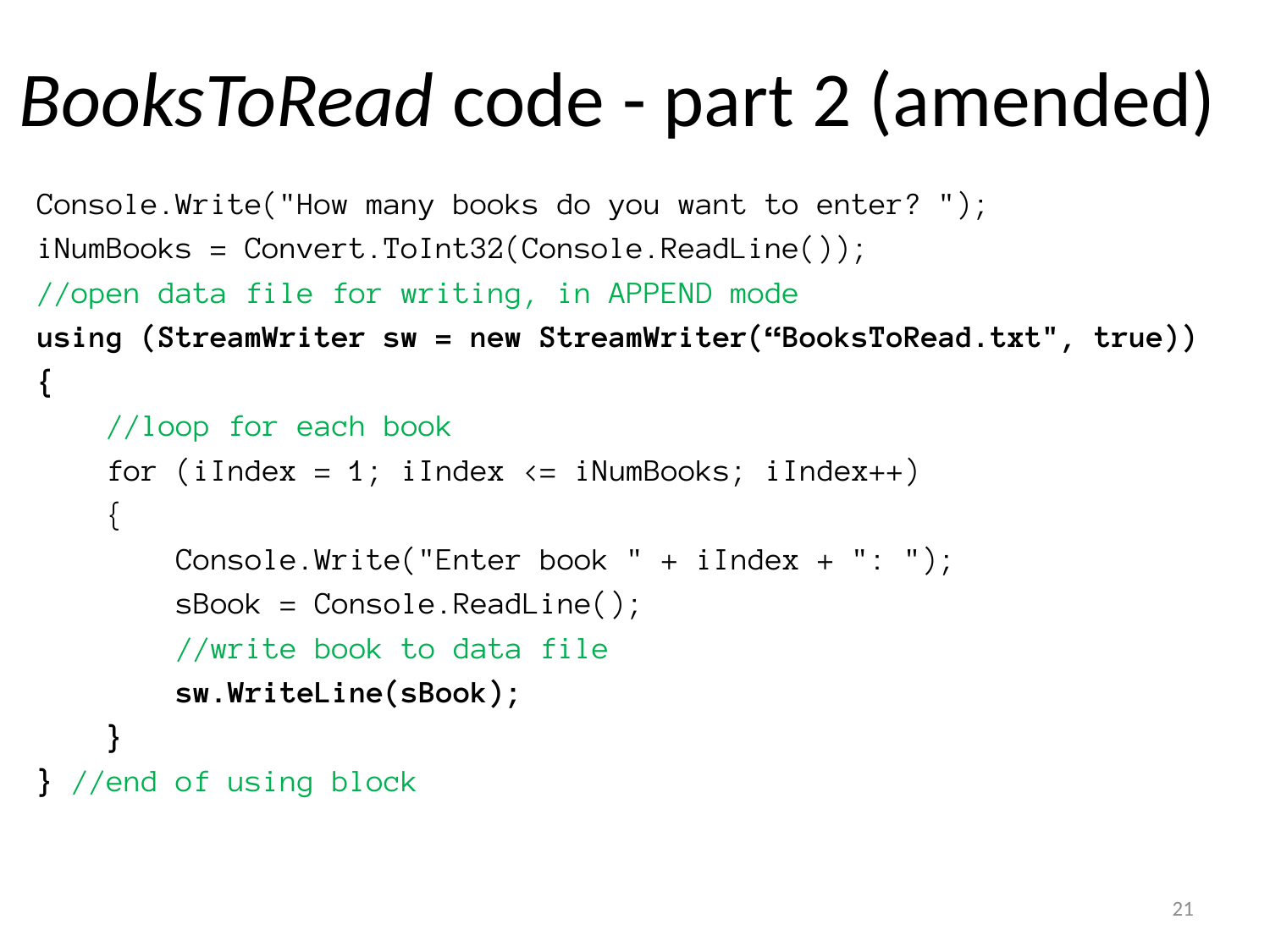

# BooksToRead code - part 2 (amended)
Console.Write("How many books do you want to enter? ");
iNumBooks = Convert.ToInt32(Console.ReadLine());
//open data file for writing, in APPEND mode
using (StreamWriter sw = new StreamWriter(“BooksToRead.txt", true))
{
    //loop for each book
    for (iIndex = 1; iIndex <= iNumBooks; iIndex++)
    {
        Console.Write("Enter book " + iIndex + ": ");
        sBook = Console.ReadLine();
        //write book to data file
        sw.WriteLine(sBook);
    }
} //end of using block

21